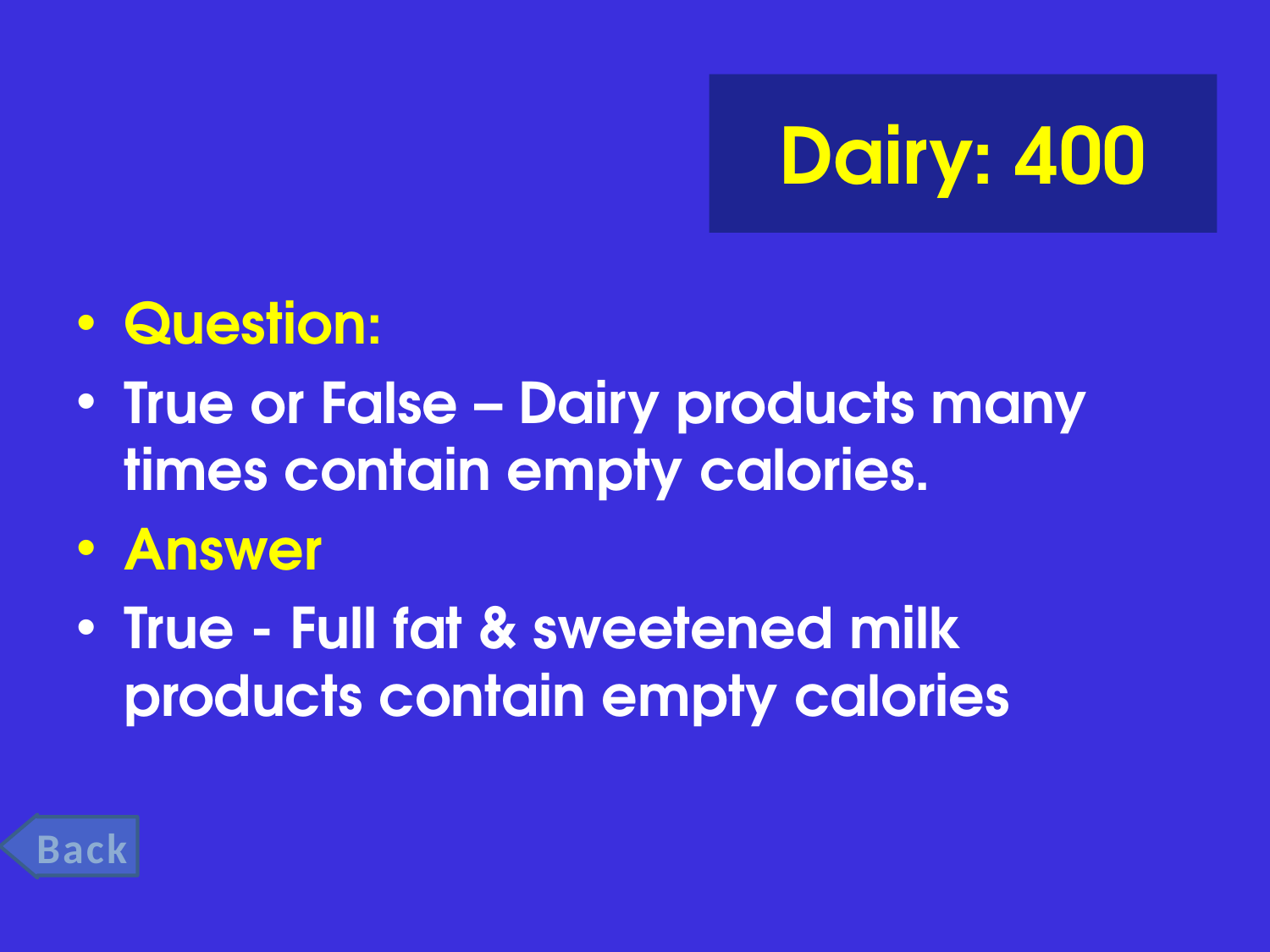

# Dairy: 400

Question:
True or False – Dairy products many times contain empty calories.
Answer
True - Full fat & sweetened milk products contain empty calories

Back